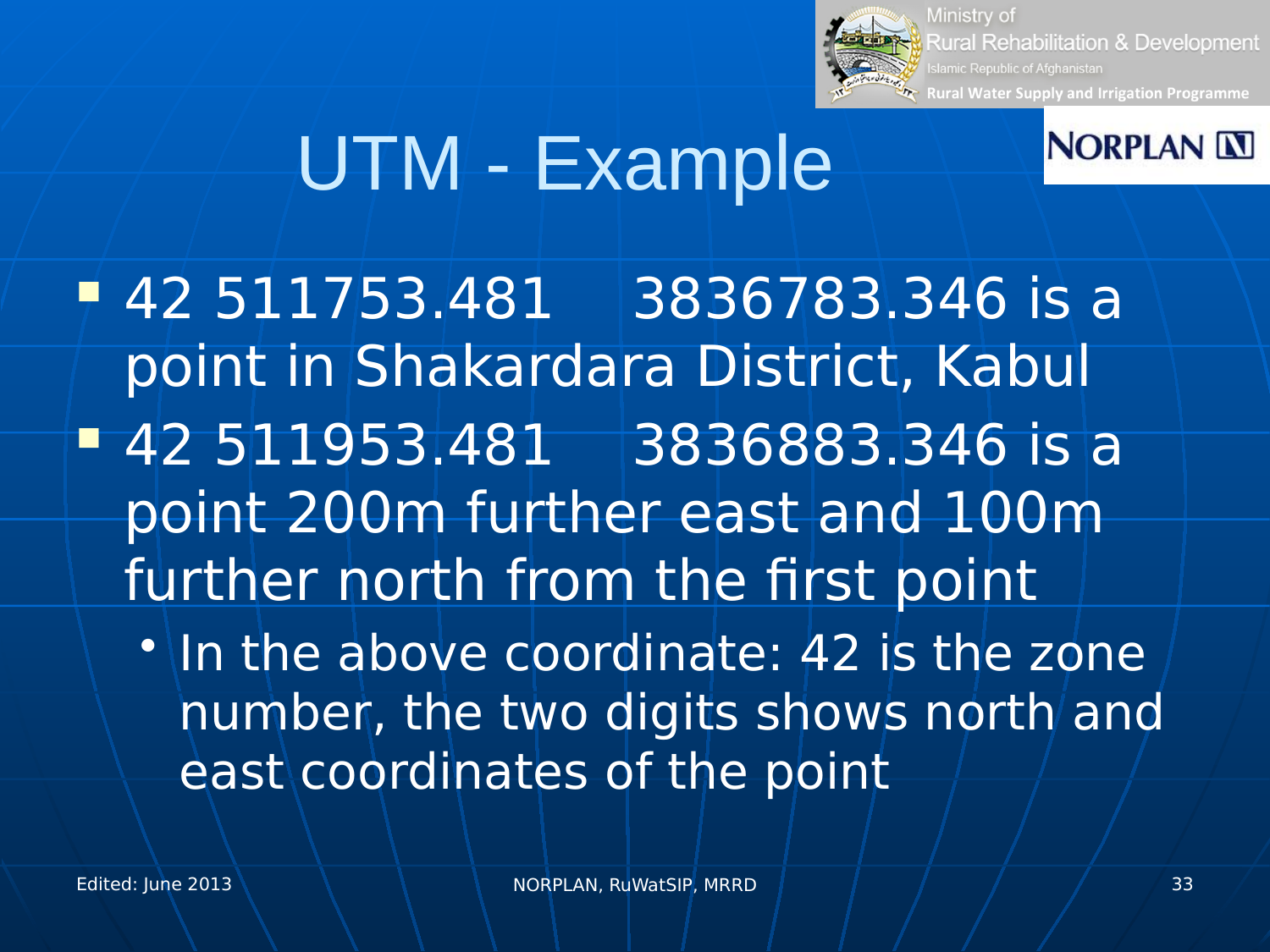

# UTM - Example
42 511753.481	3836783.346 is a point in Shakardara District, Kabul
42 511953.481	3836883.346 is a point 200m further east and 100m further north from the first point
In the above coordinate: 42 is the zone number, the two digits shows north and east coordinates of the point
Edited: June 2013
33
NORPLAN, RuWatSIP, MRRD